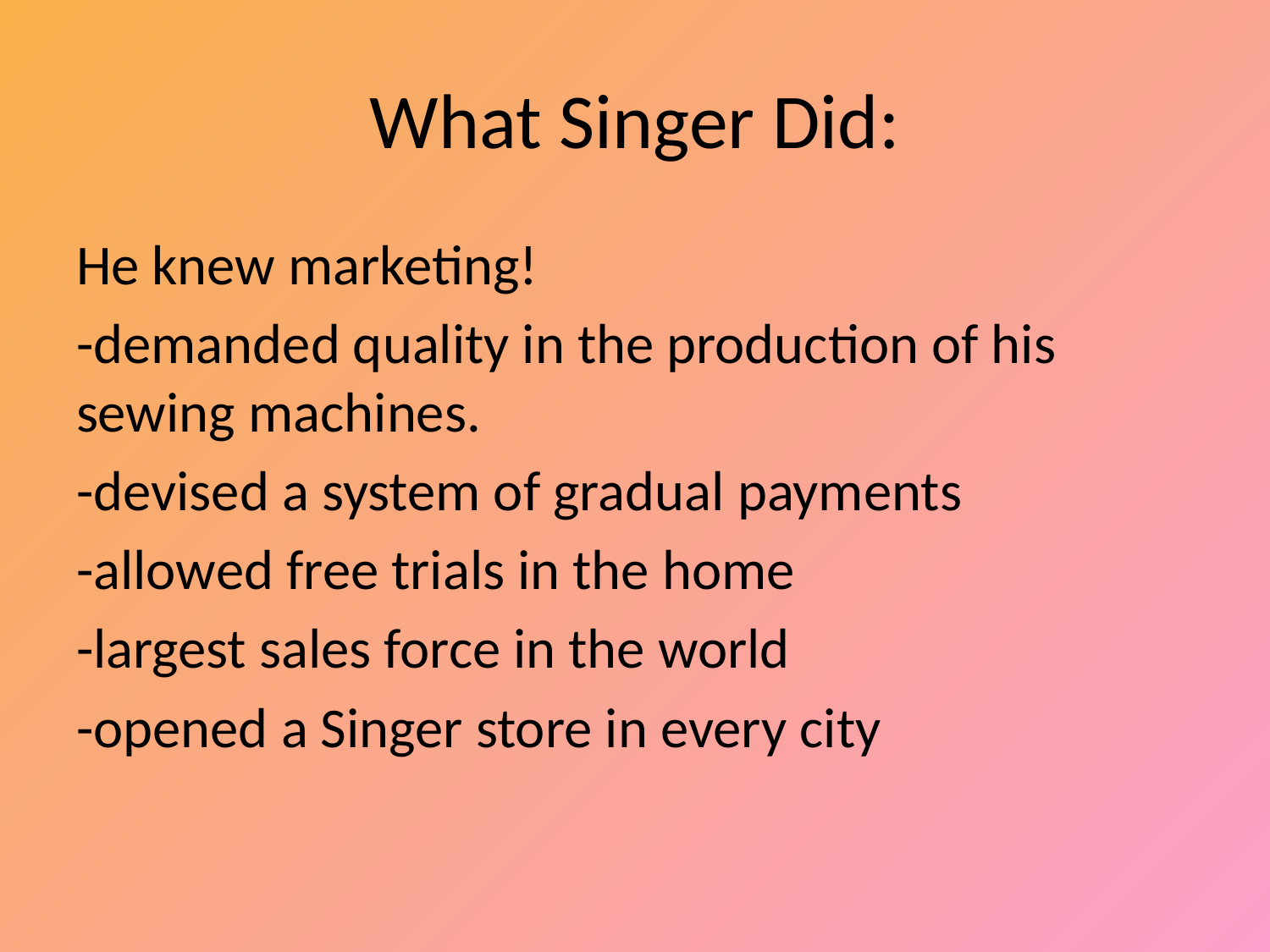

# What Singer Did:
He knew marketing!
-demanded quality in the production of his sewing machines.
-devised a system of gradual payments
-allowed free trials in the home
-largest sales force in the world
-opened a Singer store in every city